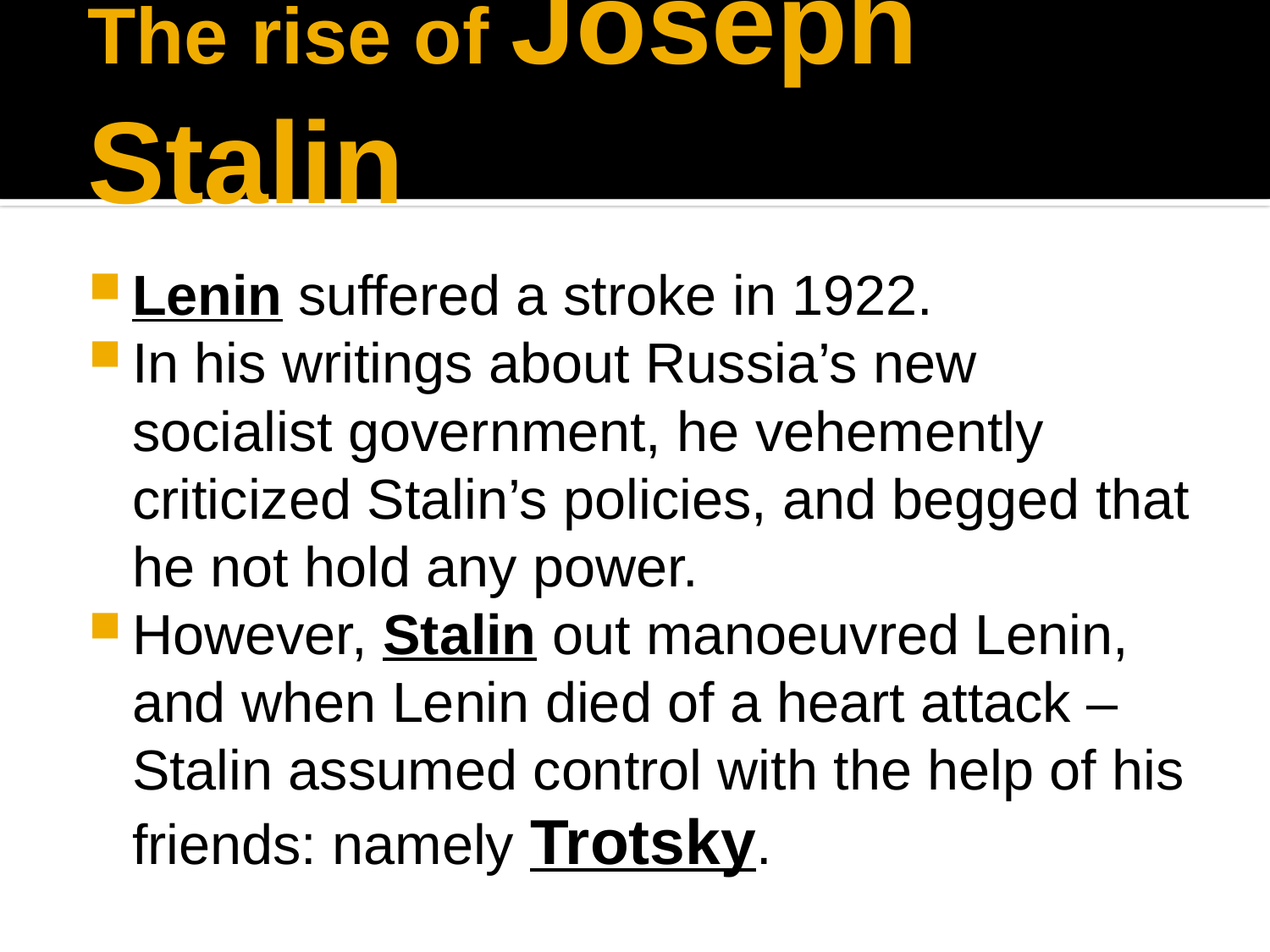

# The rise of Joseph Stalin
Lenin suffered a stroke in 1922.
In his writings about Russia’s new socialist government, he vehemently criticized Stalin’s policies, and begged that he not hold any power.
However, Stalin out manoeuvred Lenin, and when Lenin died of a heart attack – Stalin assumed control with the help of his friends: namely Trotsky.